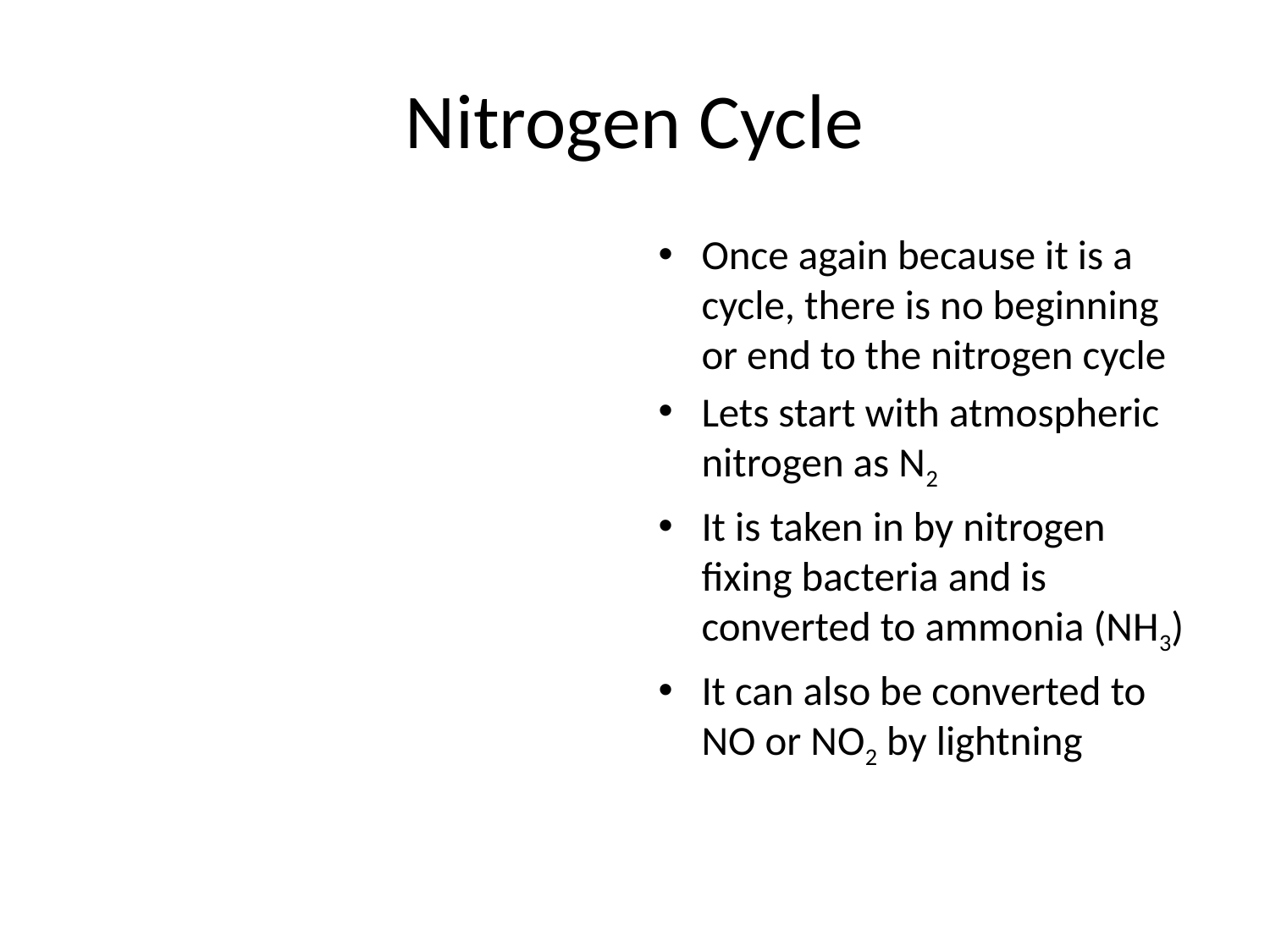

# Nitrogen Cycle
Once again because it is a cycle, there is no beginning or end to the nitrogen cycle
Lets start with atmospheric nitrogen as N2
It is taken in by nitrogen fixing bacteria and is converted to ammonia (NH3)
It can also be converted to NO or NO2 by lightning